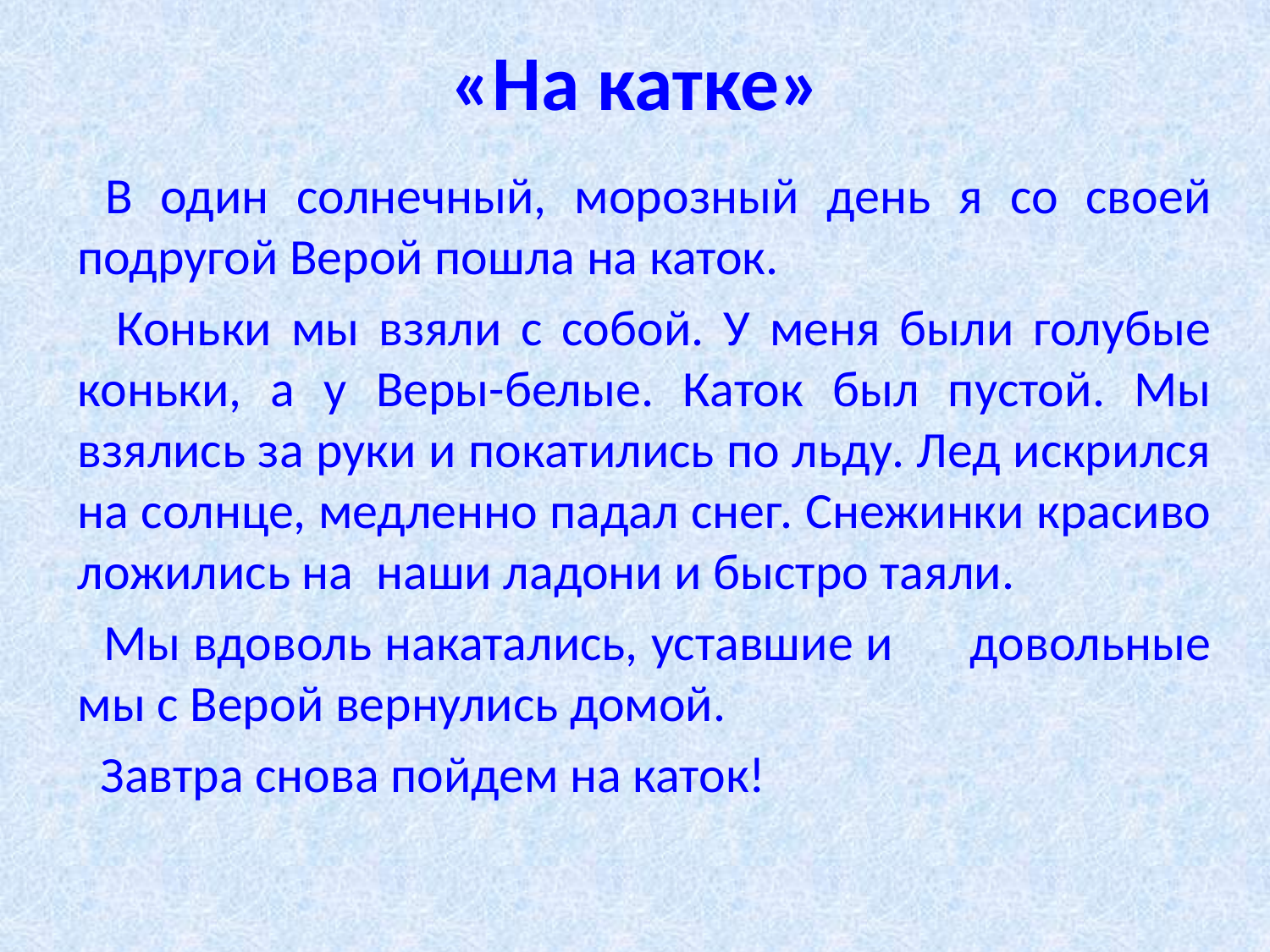

# «На катке»
 В один солнечный, морозный день я со своей подругой Верой пошла на каток.
  Коньки мы взяли с собой. У меня были голубые коньки, а у Веры-белые. Каток был пустой. Мы взялись за руки и покатились по льду. Лед искрился на солнце, медленно падал снег. Снежинки красиво ложились на  наши ладони и быстро таяли.
  Мы вдоволь накатались, уставшие и      довольные мы с Верой вернулись домой.
  Завтра снова пойдем на каток!